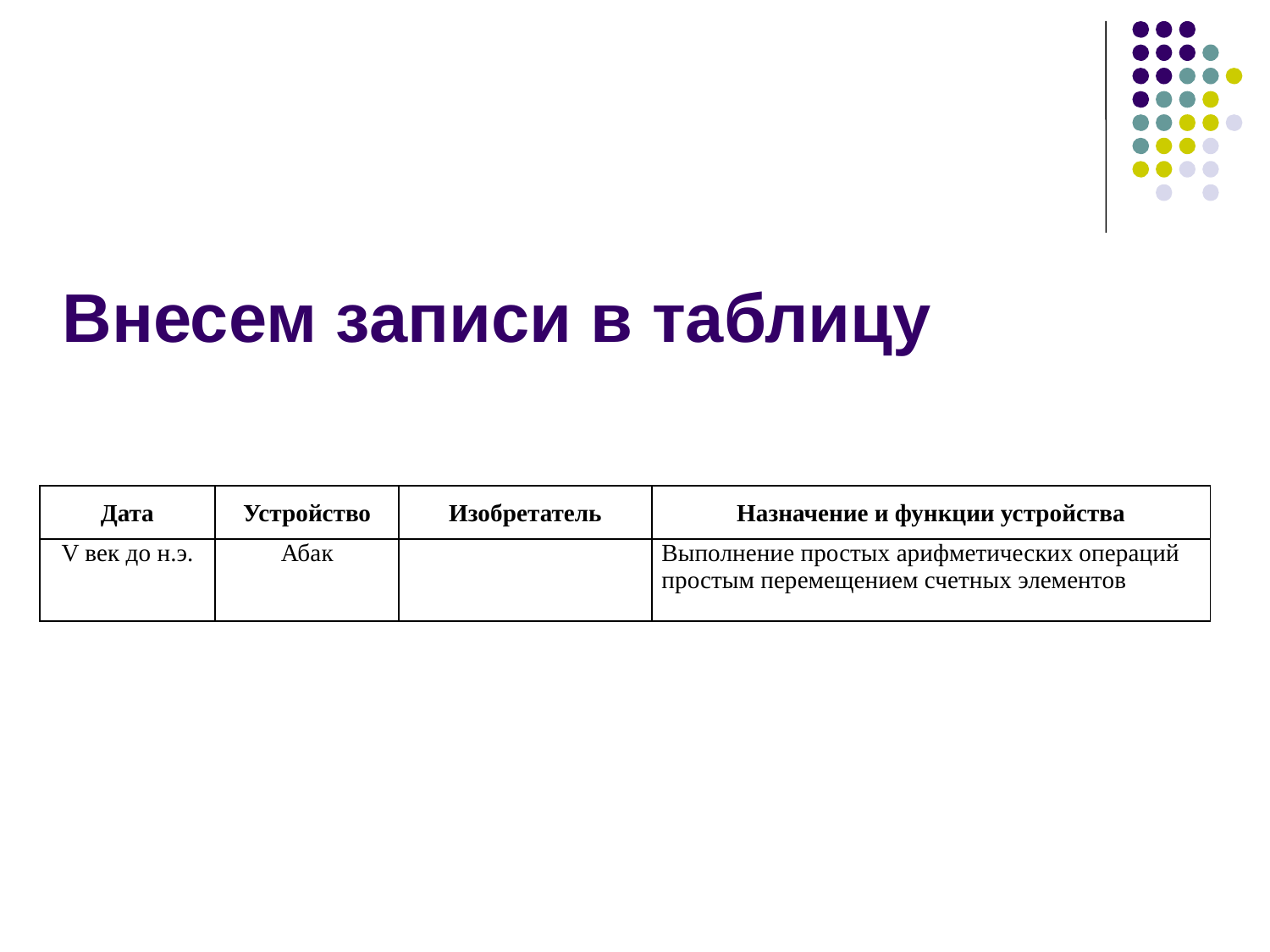

Внесем записи в таблицу
| Дата | Устройство | Изобретатель | Назначение и функции устройства |
| --- | --- | --- | --- |
| V век до н.э. | Абак |  | Выполнение простых арифметических операций простым перемещением счетных элементов |